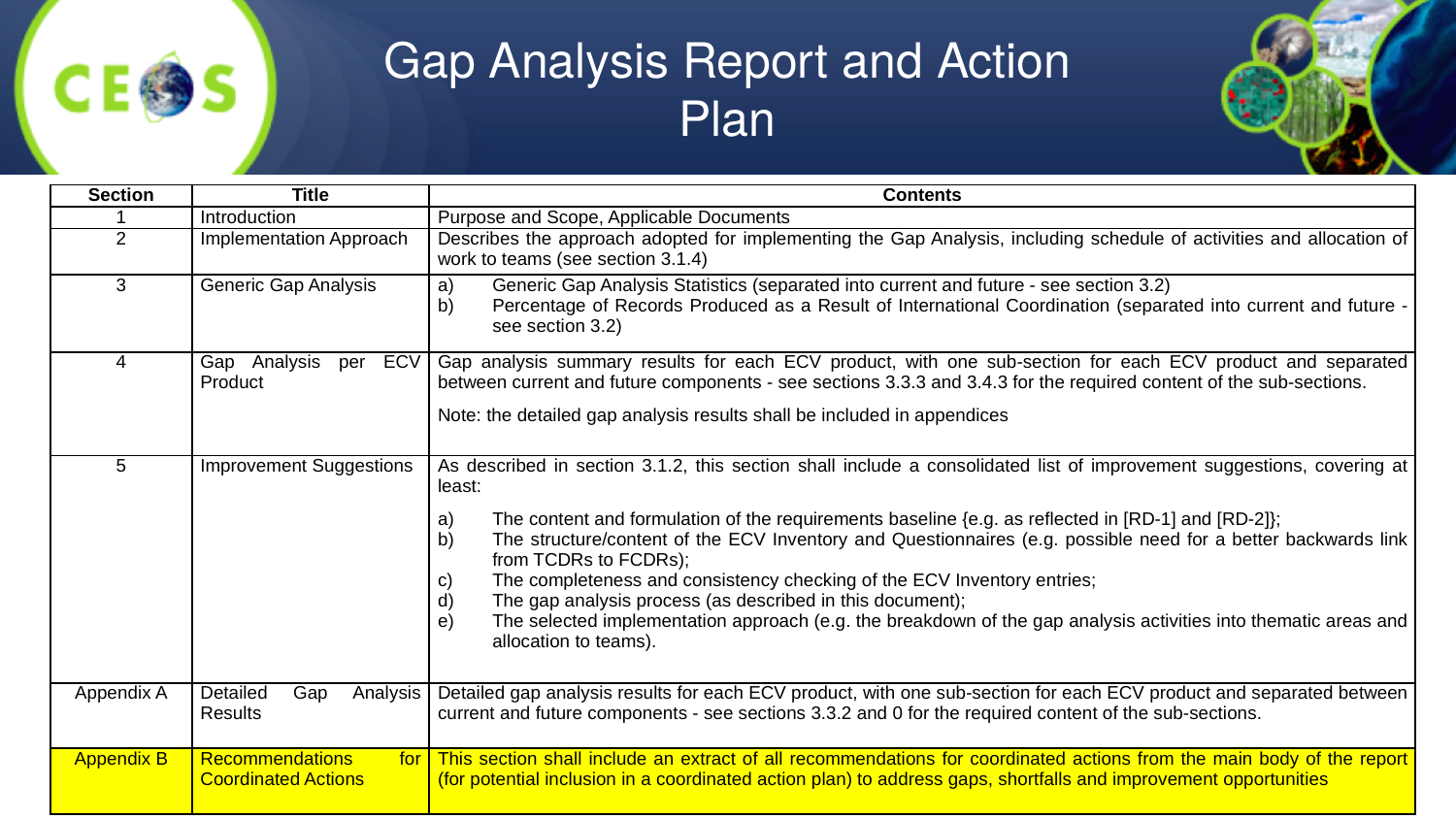

# Gap Analysis Report and Action Plan
| Section | Title | Contents |
| --- | --- | --- |
| 1 | Introduction | Purpose and Scope, Applicable Documents |
| 2 | Implementation Approach | Describes the approach adopted for implementing the Gap Analysis, including schedule of activities and allocation of work to teams (see section 3.1.4) |
| 3 | Generic Gap Analysis | Generic Gap Analysis Statistics (separated into current and future - see section 3.2) Percentage of Records Produced as a Result of International Coordination (separated into current and future - see section 3.2) |
| 4 | Gap Analysis per ECV Product | Gap analysis summary results for each ECV product, with one sub-section for each ECV product and separated between current and future components - see sections 3.3.3 and 3.4.3 for the required content of the sub-sections. Note: the detailed gap analysis results shall be included in appendices |
| 5 | Improvement Suggestions | As described in section 3.1.2, this section shall include a consolidated list of improvement suggestions, covering at least: The content and formulation of the requirements baseline {e.g. as reflected in [RD-1] and [RD-2]}; The structure/content of the ECV Inventory and Questionnaires (e.g. possible need for a better backwards link from TCDRs to FCDRs); The completeness and consistency checking of the ECV Inventory entries; The gap analysis process (as described in this document); The selected implementation approach (e.g. the breakdown of the gap analysis activities into thematic areas and allocation to teams). |
| Appendix A | Detailed Gap Analysis Results | Detailed gap analysis results for each ECV product, with one sub-section for each ECV product and separated between current and future components - see sections 3.3.2 and 0 for the required content of the sub-sections. |
| Appendix B | Recommendations for Coordinated Actions | This section shall include an extract of all recommendations for coordinated actions from the main body of the report (for potential inclusion in a coordinated action plan) to address gaps, shortfalls and improvement opportunities |